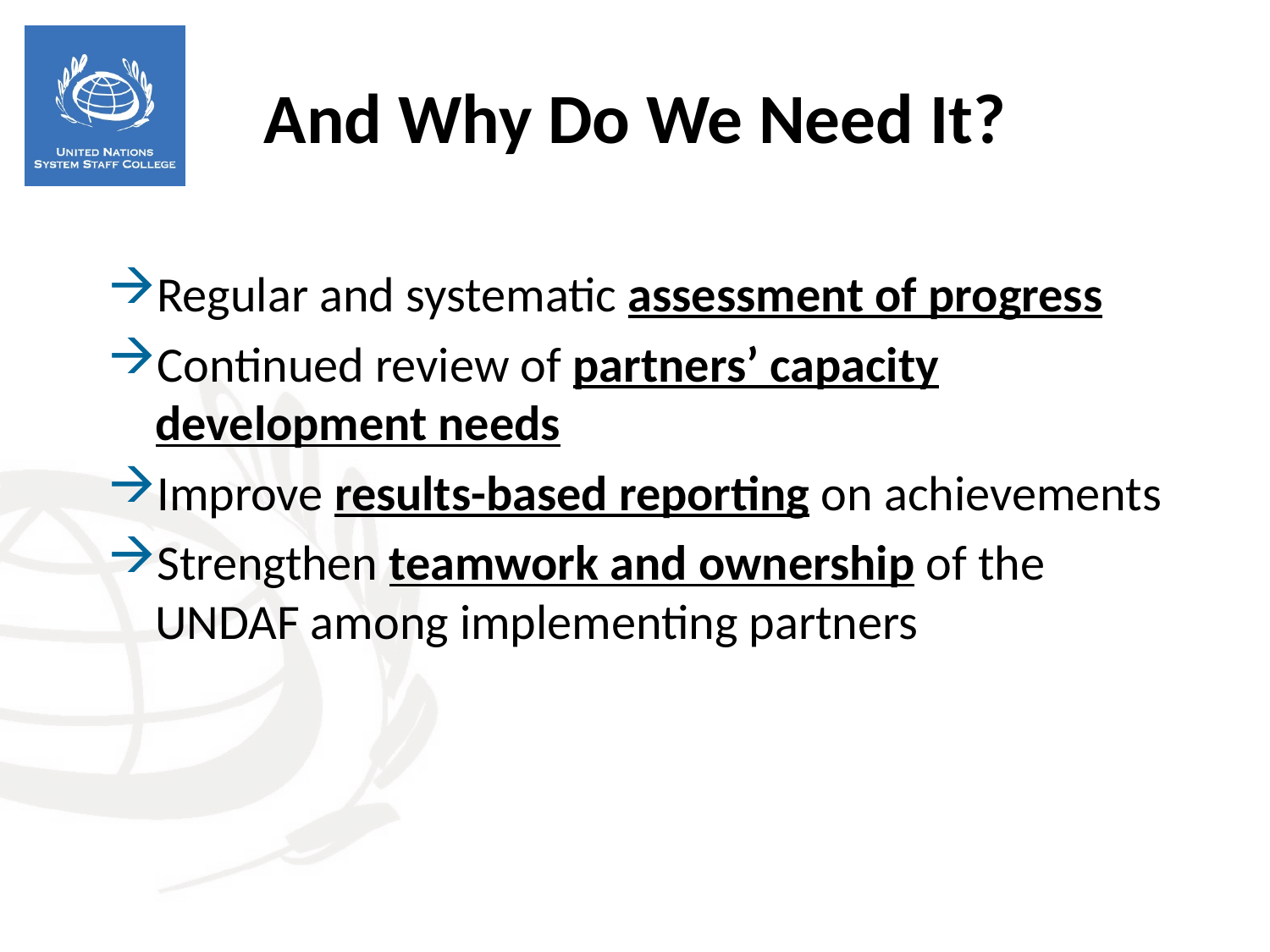

And Why Do We Need It?
Regular and systematic assessment of progress
Continued review of partners’ capacity development needs
Improve results-based reporting on achievements
Strengthen teamwork and ownership of the UNDAF among implementing partners